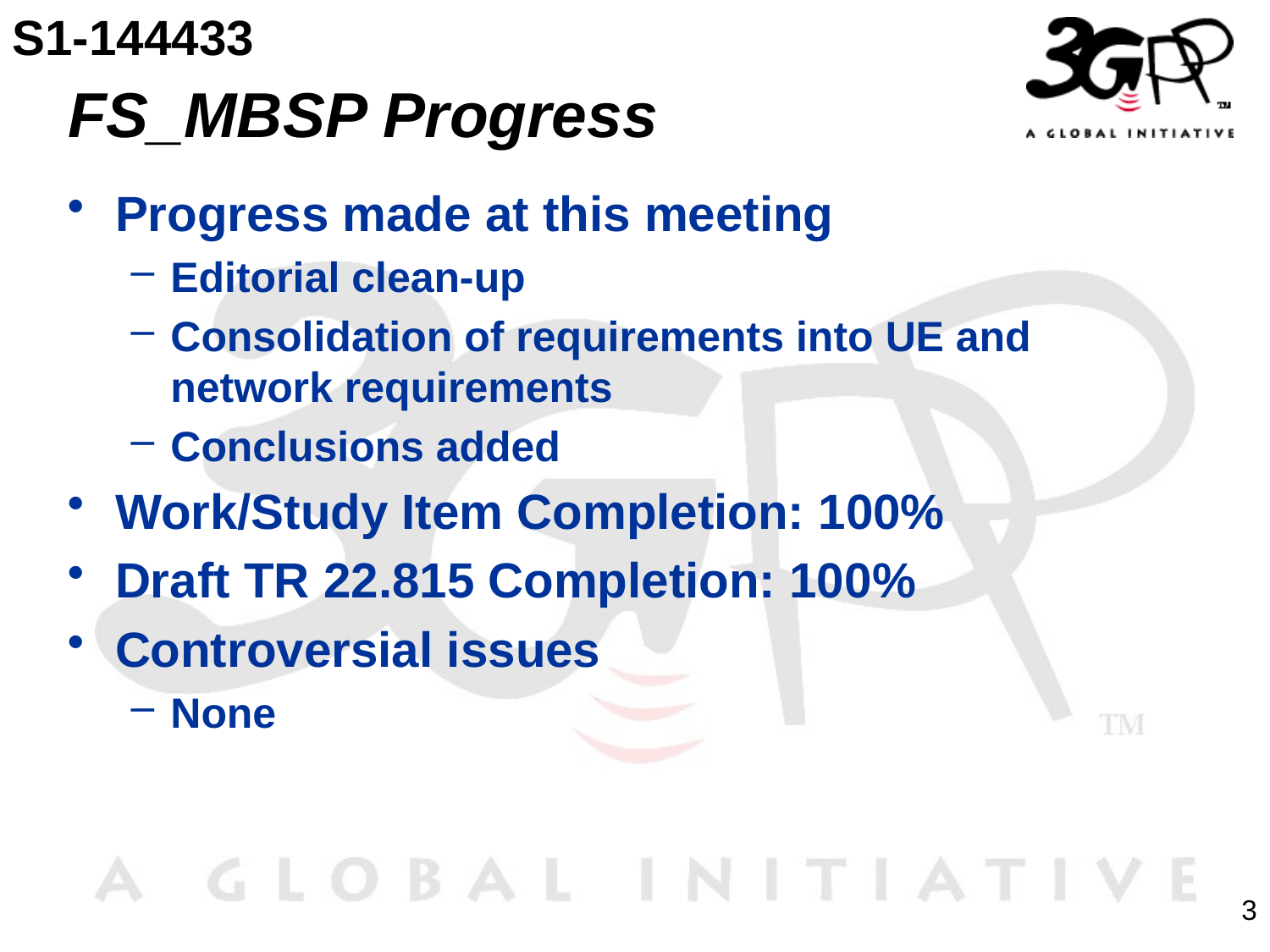

S1-144433
# FS_MBSP Progress
Progress made at this meeting
Editorial clean-up
Consolidation of requirements into UE and network requirements
Conclusions added
Work/Study Item Completion: 100%
Draft TR 22.815 Completion: 100%
Controversial issues
None
3